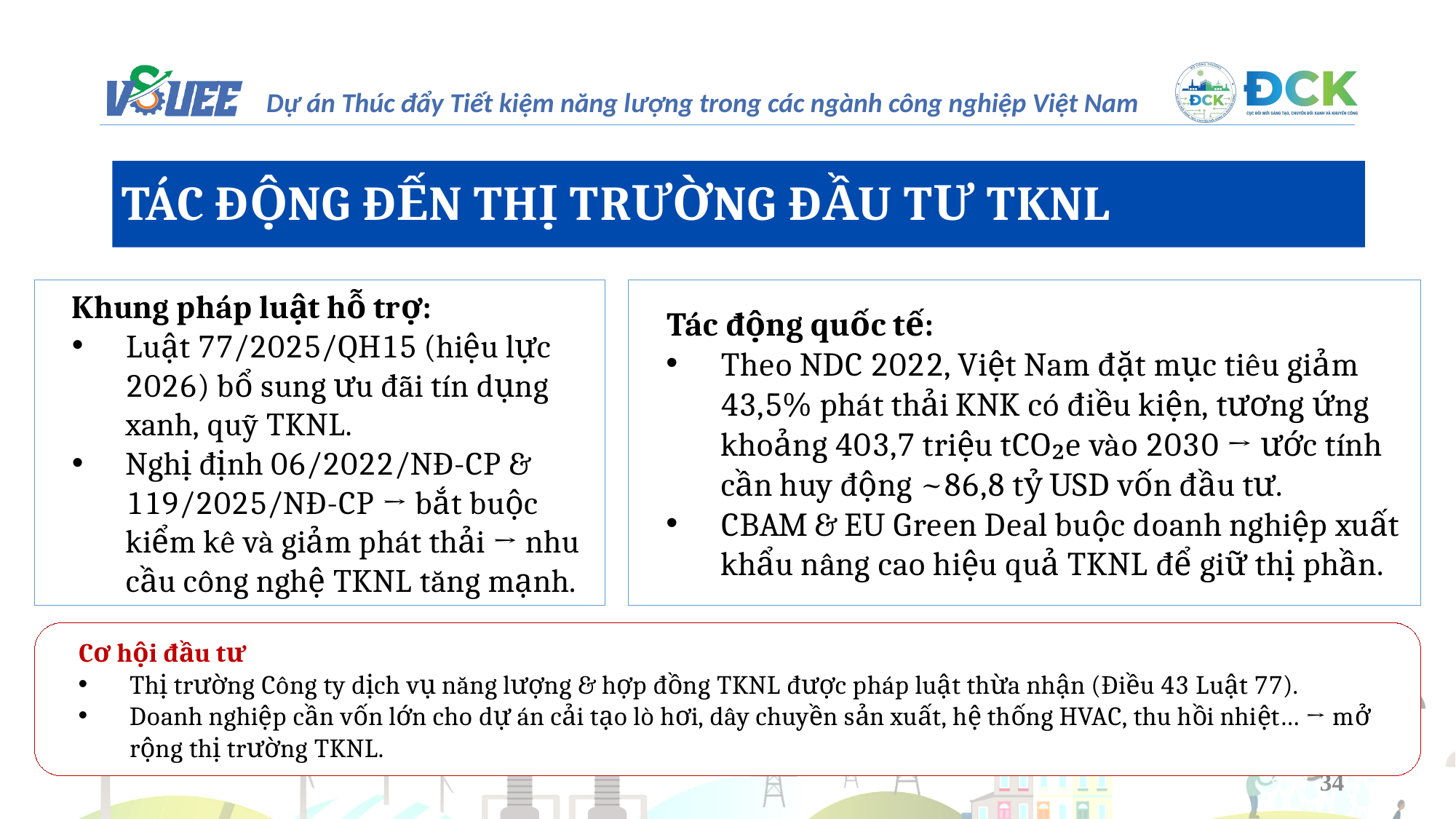

TÁC ĐỘNG ĐẾN THỊ TRƯỜNG ĐẦU TƯ TKNL
Tác động quốc tế:
Theo NDC 2022, Việt Nam đặt mục tiêu giảm 43,5% phát thải KNK có điều kiện, tương ứng khoảng 403,7 triệu tCO₂e vào 2030 → ước tính cần huy động ~86,8 tỷ USD vốn đầu tư.
CBAM & EU Green Deal buộc doanh nghiệp xuất khẩu nâng cao hiệu quả TKNL để giữ thị phần.
Khung pháp luật hỗ trợ:
Luật 77/2025/QH15 (hiệu lực 2026) bổ sung ưu đãi tín dụng xanh, quỹ TKNL.
Nghị định 06/2022/NĐ-CP & 119/2025/NĐ-CP → bắt buộc kiểm kê và giảm phát thải → nhu cầu công nghệ TKNL tăng mạnh.
Cơ hội đầu tư
Thị trường Công ty dịch vụ năng lượng & hợp đồng TKNL được pháp luật thừa nhận (Điều 43 Luật 77).
Doanh nghiệp cần vốn lớn cho dự án cải tạo lò hơi, dây chuyền sản xuất, hệ thống HVAC, thu hồi nhiệt… → mở rộng thị trường TKNL.
34